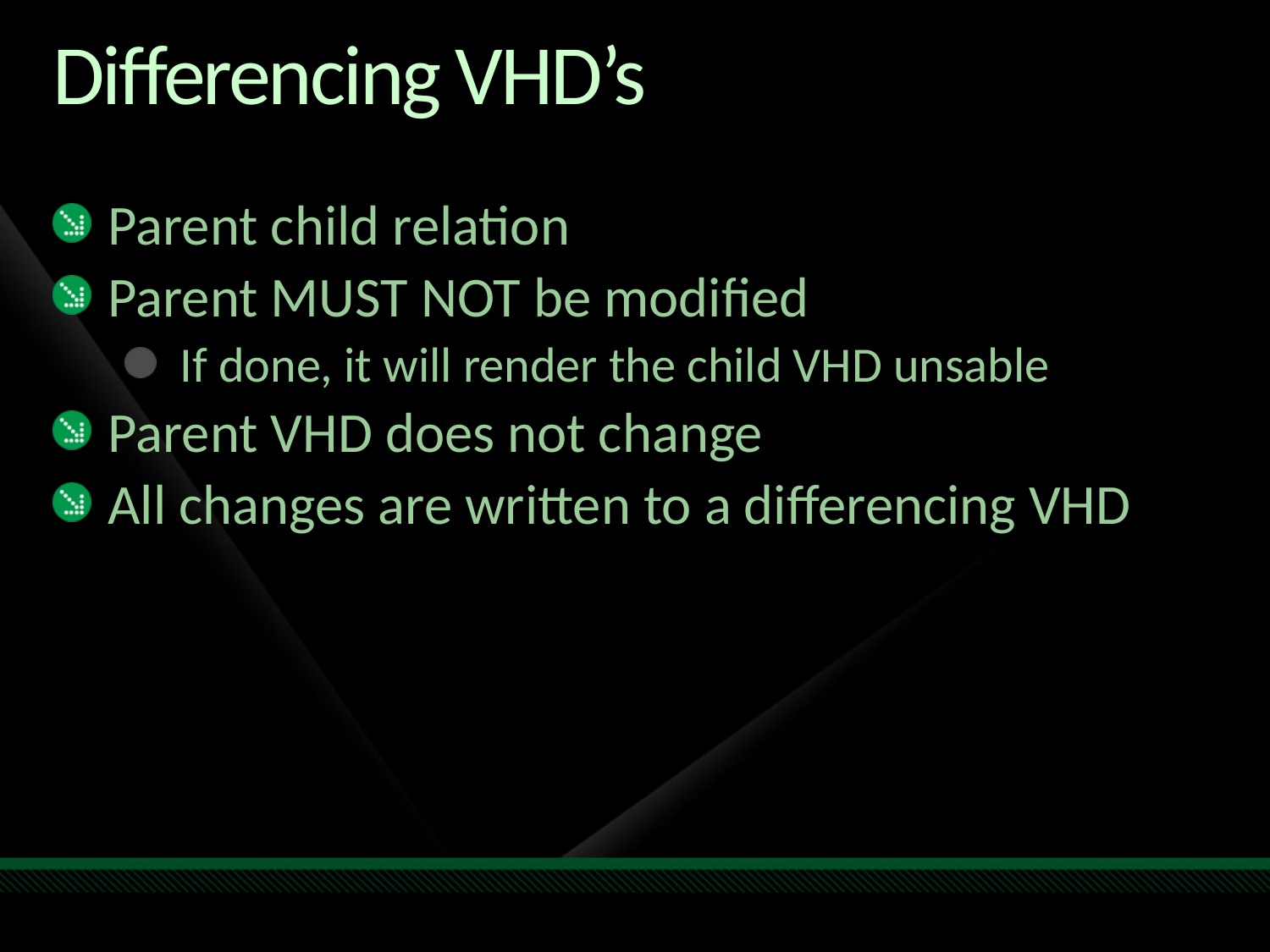

# Differencing VHD’s
Parent child relation
Parent MUST NOT be modified
If done, it will render the child VHD unsable
Parent VHD does not change
All changes are written to a differencing VHD